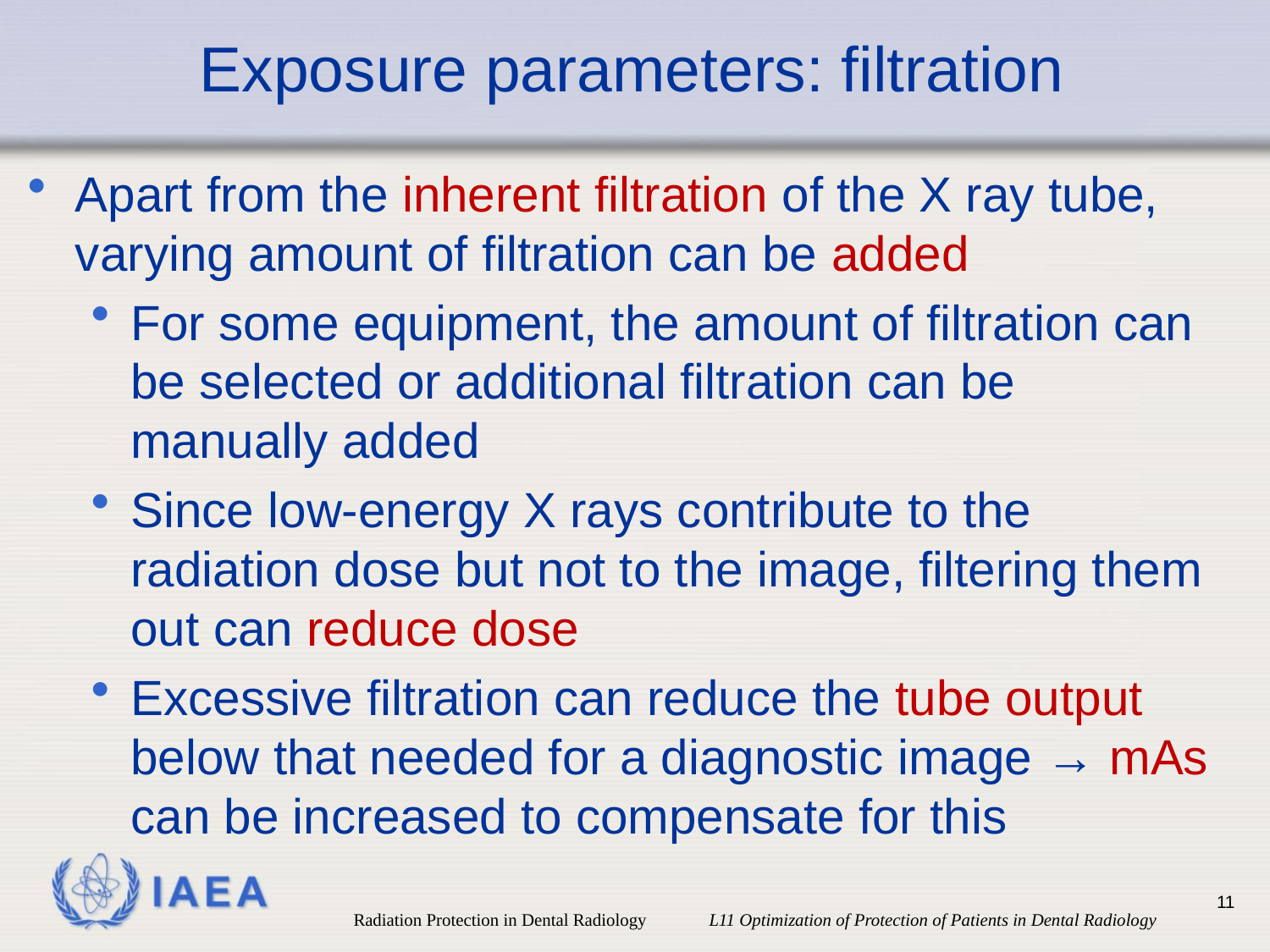

# Exposure parameters: filtration
Apart from the inherent filtration of the X ray tube, varying amount of filtration can be added
For some equipment, the amount of filtration can be selected or additional filtration can be manually added
Since low-energy X rays contribute to the radiation dose but not to the image, filtering them out can reduce dose
Excessive filtration can reduce the tube output below that needed for a diagnostic image → mAs can be increased to compensate for this

11
Radiation Protection in Dental Radiology              L11 Optimization of Protection of Patients in Dental Radiology